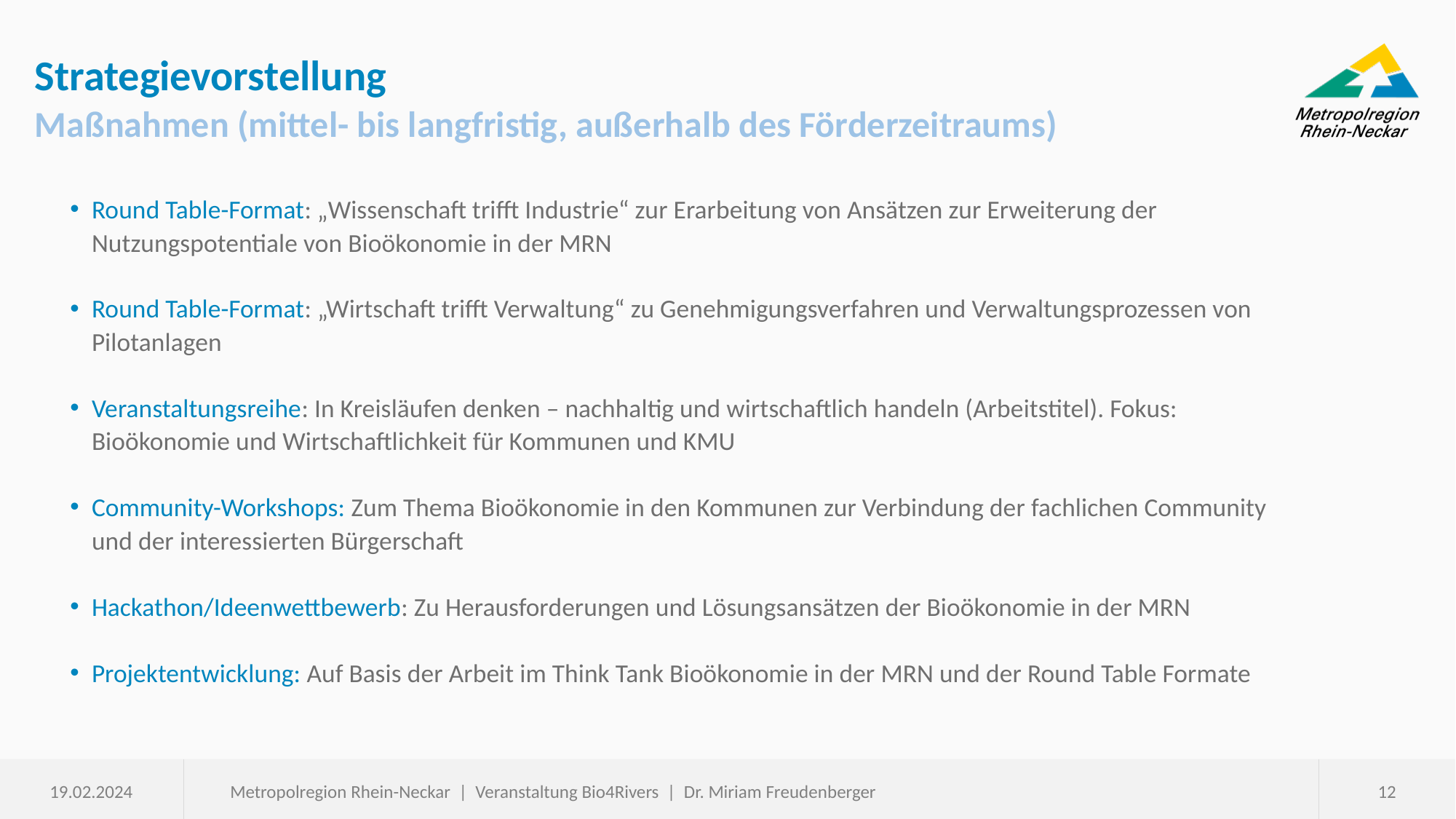

# Strategievorstellung
Maßnahmen (mittel- bis langfristig, außerhalb des Förderzeitraums)
Round Table-Format: „Wissenschaft trifft Industrie“ zur Erarbeitung von Ansätzen zur Erweiterung der Nutzungspotentiale von Bioökonomie in der MRN

Round Table-Format: „Wirtschaft trifft Verwaltung“ zu Genehmigungsverfahren und Verwaltungsprozessen von Pilotanlagen

Veranstaltungsreihe: In Kreisläufen denken – nachhaltig und wirtschaftlich handeln (Arbeitstitel). Fokus: Bioökonomie und Wirtschaftlichkeit für Kommunen und KMU

Community-Workshops: Zum Thema Bioökonomie in den Kommunen zur Verbindung der fachlichen Community und der interessierten Bürgerschaft

Hackathon/Ideenwettbewerb: Zu Herausforderungen und Lösungsansätzen der Bioökonomie in der MRN

Projektentwicklung: Auf Basis der Arbeit im Think Tank Bioökonomie in der MRN und der Round Table Formate
19.02.2024
Metropolregion Rhein-Neckar  |  Veranstaltung Bio4Rivers  |  Dr. Miriam Freudenberger
12